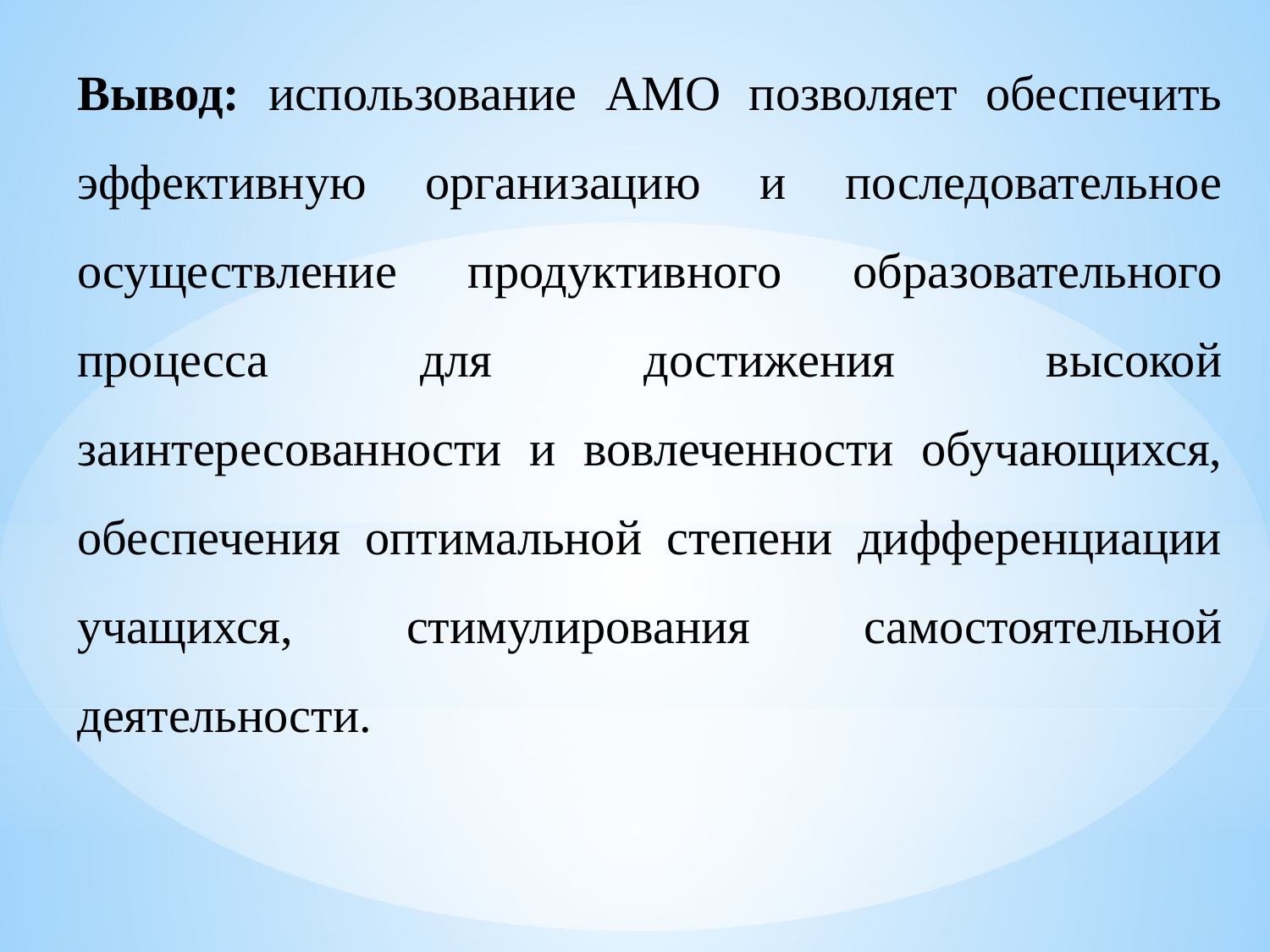

Вывод: использование АМО позволяет обеспечить эффективную организацию и последовательное осуществление продуктивного образовательного процесса для достижения высокой заинтересованности и вовлеченности обучающихся, обеспечения оптимальной степени дифференциации учащихся, стимулирования самостоятельной деятельности.